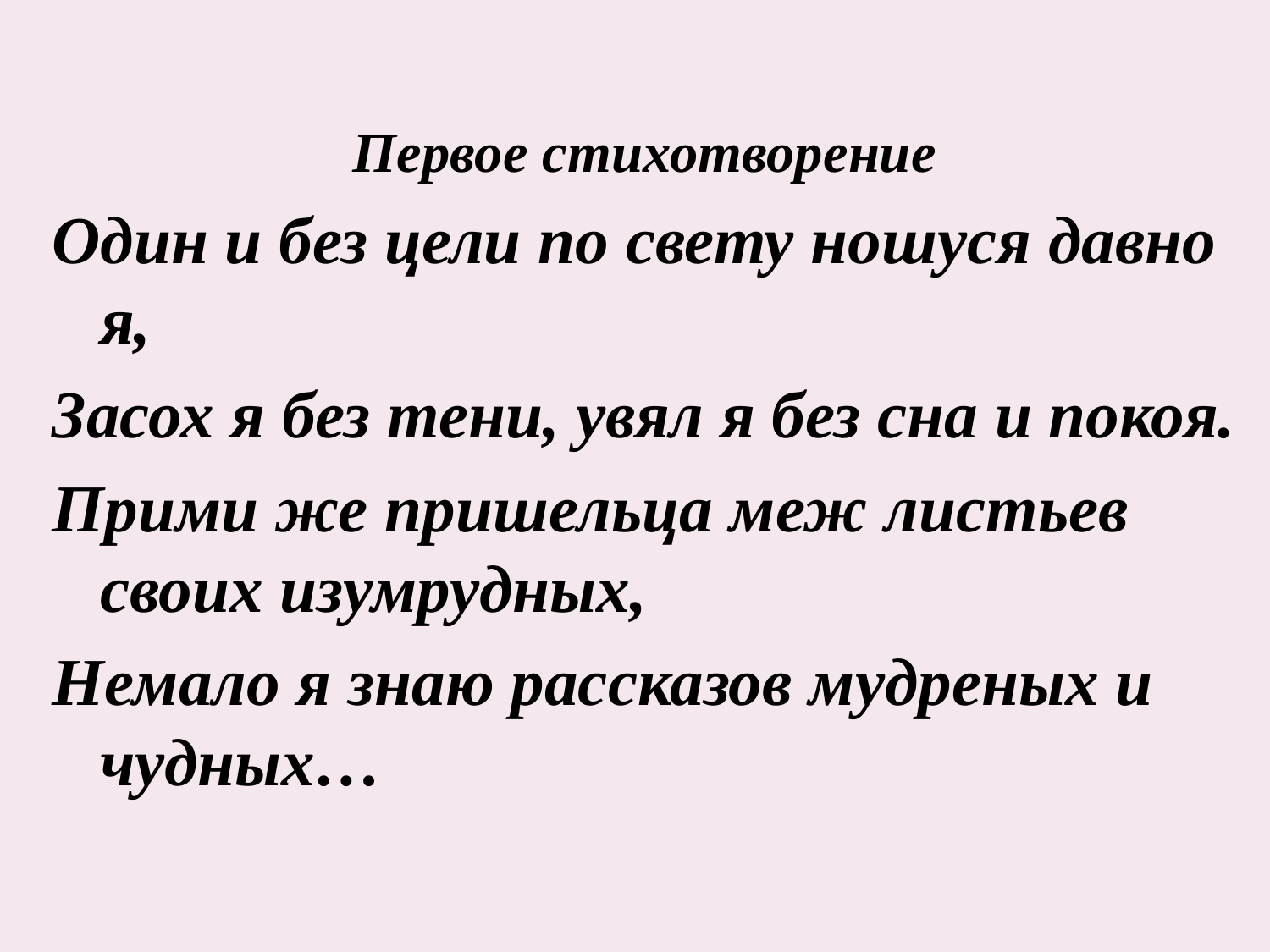

Первое стихотворение
Один и без цели по свету ношуся давно я,
Засох я без тени, увял я без сна и покоя.
Прими же пришельца меж листьев своих изумрудных,
Немало я знаю рассказов мудреных и чудных…